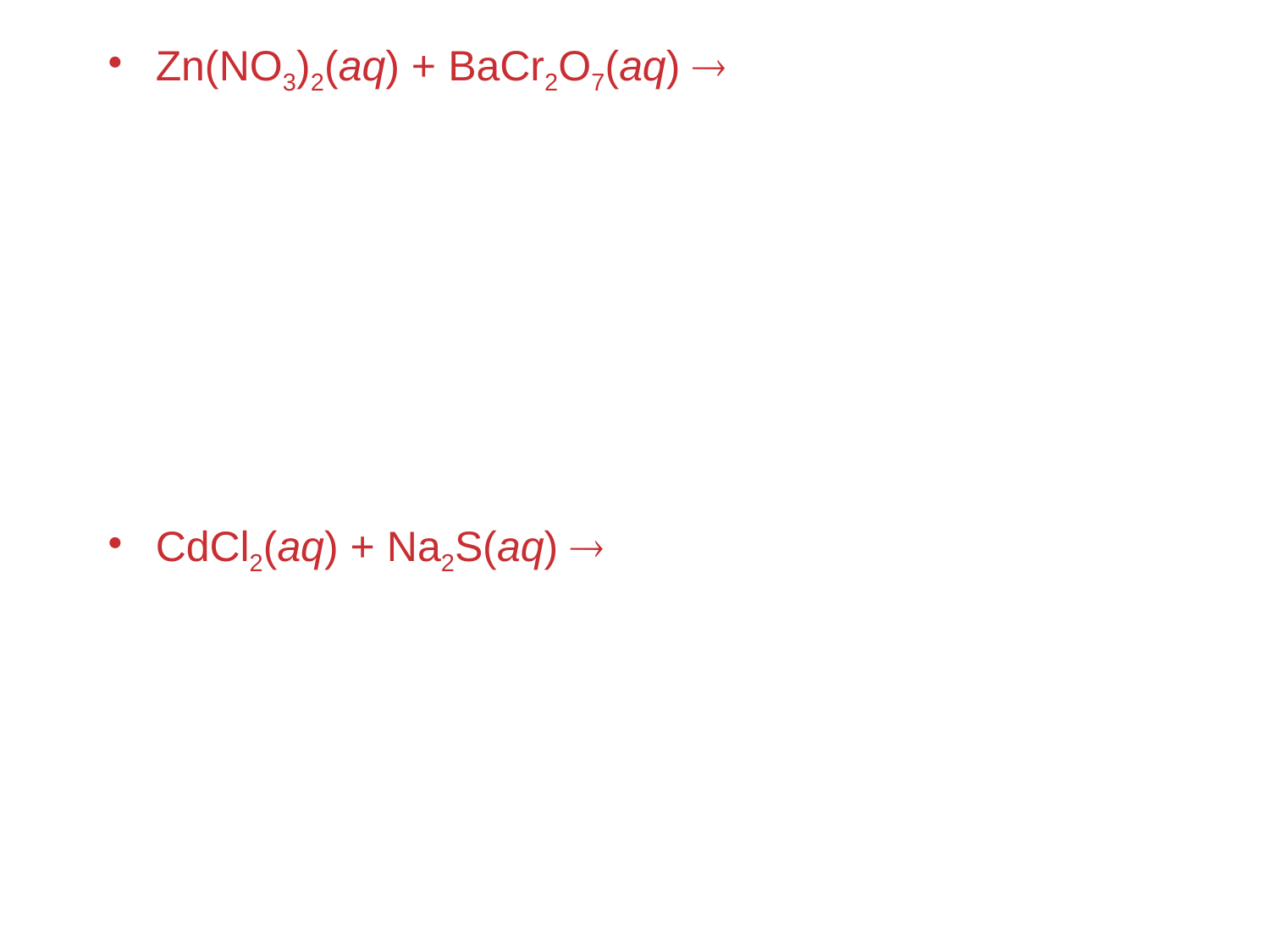

#
Zn(NO3)2(aq) + BaCr2O7(aq) →

CdCl2(aq) + Na2S(aq) →